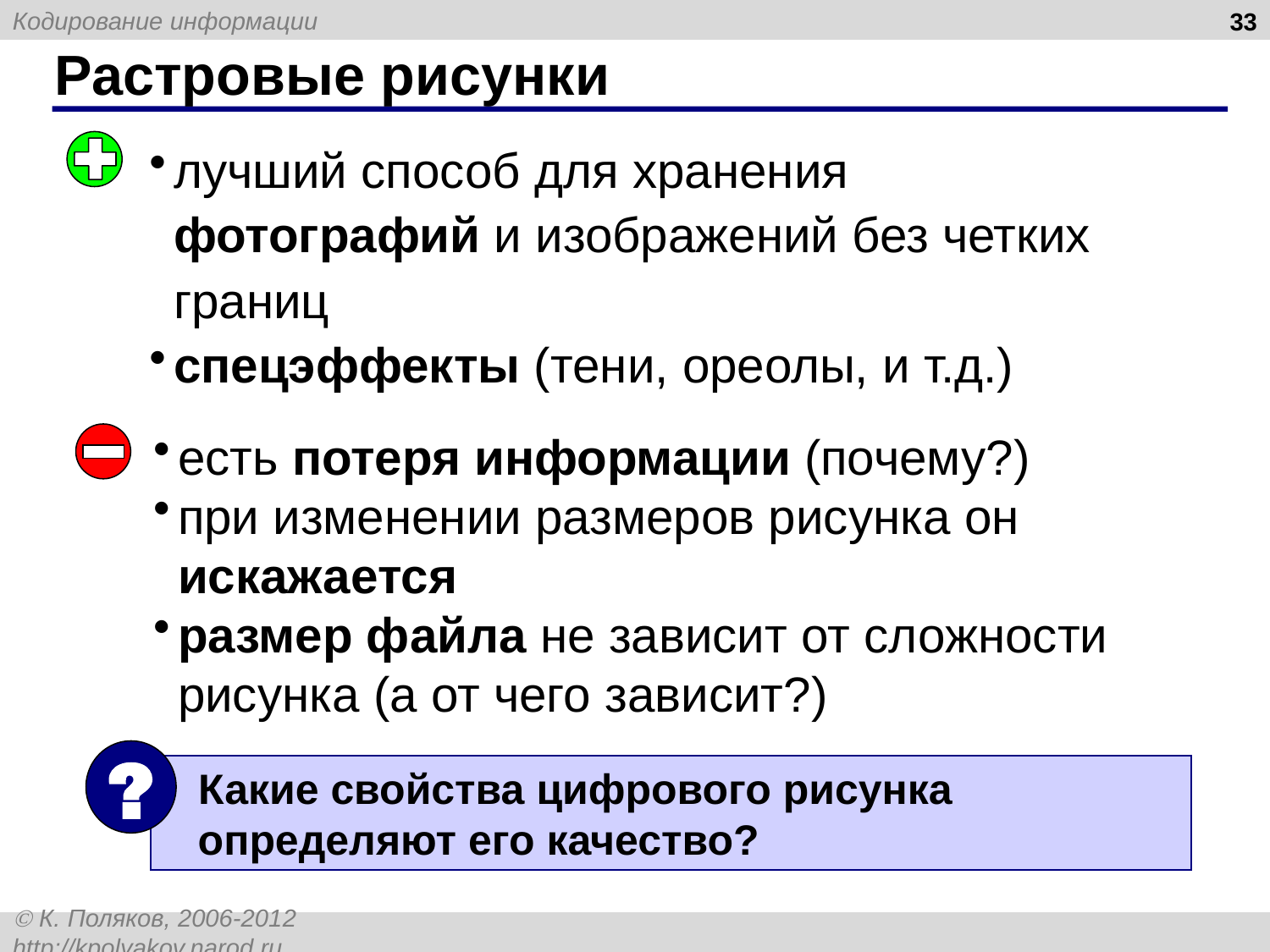

33
# Растровые рисунки
лучший способ для хранения фотографий и изображений без четких границ
спецэффекты (тени, ореолы, и т.д.)

есть потеря информации (почему?)
при изменении размеров рисунка он искажается
размер файла не зависит от сложности рисунка (а от чего зависит?)

?
    Какие свойства цифрового рисунка
    определяют его качество?